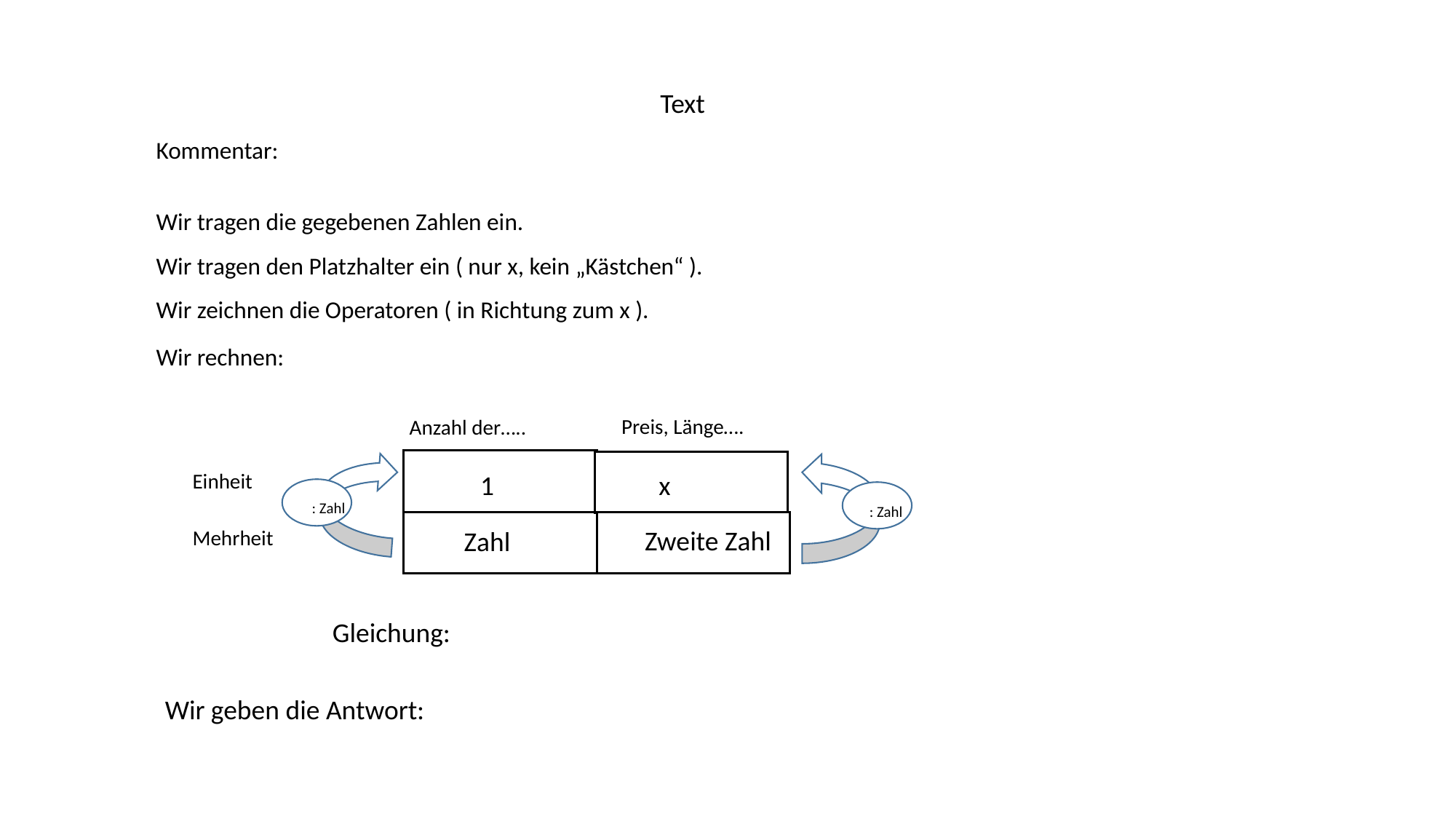

# Text
Kommentar:
Wir tragen die gegebenen Zahlen ein.
Wir tragen den Platzhalter ein ( nur x, kein „Kästchen“ ).

Wir zeichnen die Operatoren ( in Richtung zum x ).
Wir rechnen:
Preis, Länge….
Anzahl der…..

Einheit
1
 x

 : Zahl

 : Zahl

 Zweite Zahl
Mehrheit
Zahl
Gleichung:
Wir geben die Antwort: